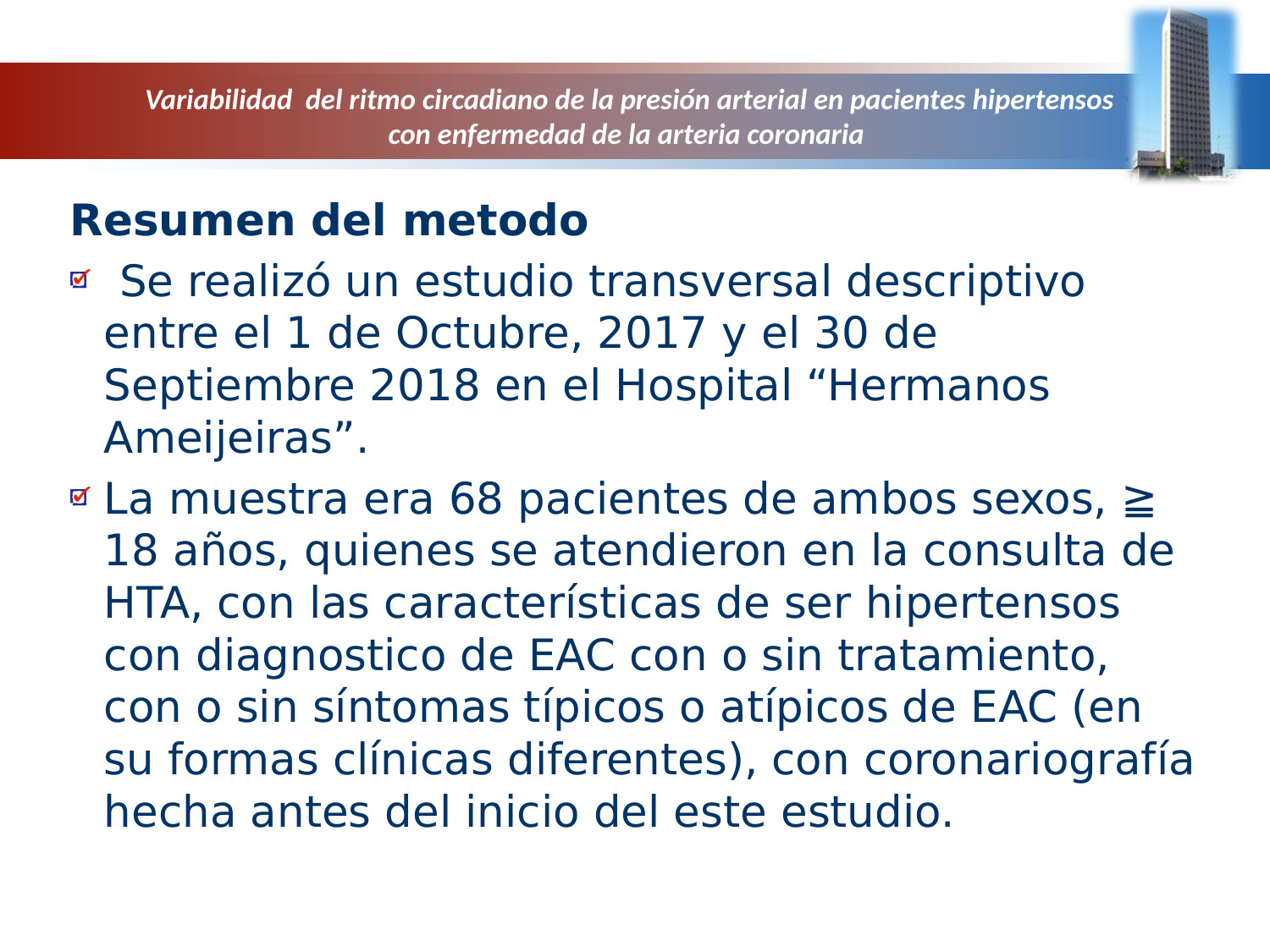

Variabilidad  del ritmo circadiano de la presión arterial en pacientes hipertensos con enfermedad de la arteria coronaria
Resumen del metodo
 Se realizó un estudio transversal descriptivo entre el 1 de Octubre, 2017 y el 30 de Septiembre 2018 en el Hospital “Hermanos Ameijeiras”.
La muestra era 68 pacientes de ambos sexos, ≧ 18 años, quienes se atendieron en la consulta de HTA, con las características de ser hipertensos con diagnostico de EAC con o sin tratamiento, con o sin síntomas típicos o atípicos de EAC (en su formas clínicas diferentes), con coronariografía hecha antes del inicio del este estudio.